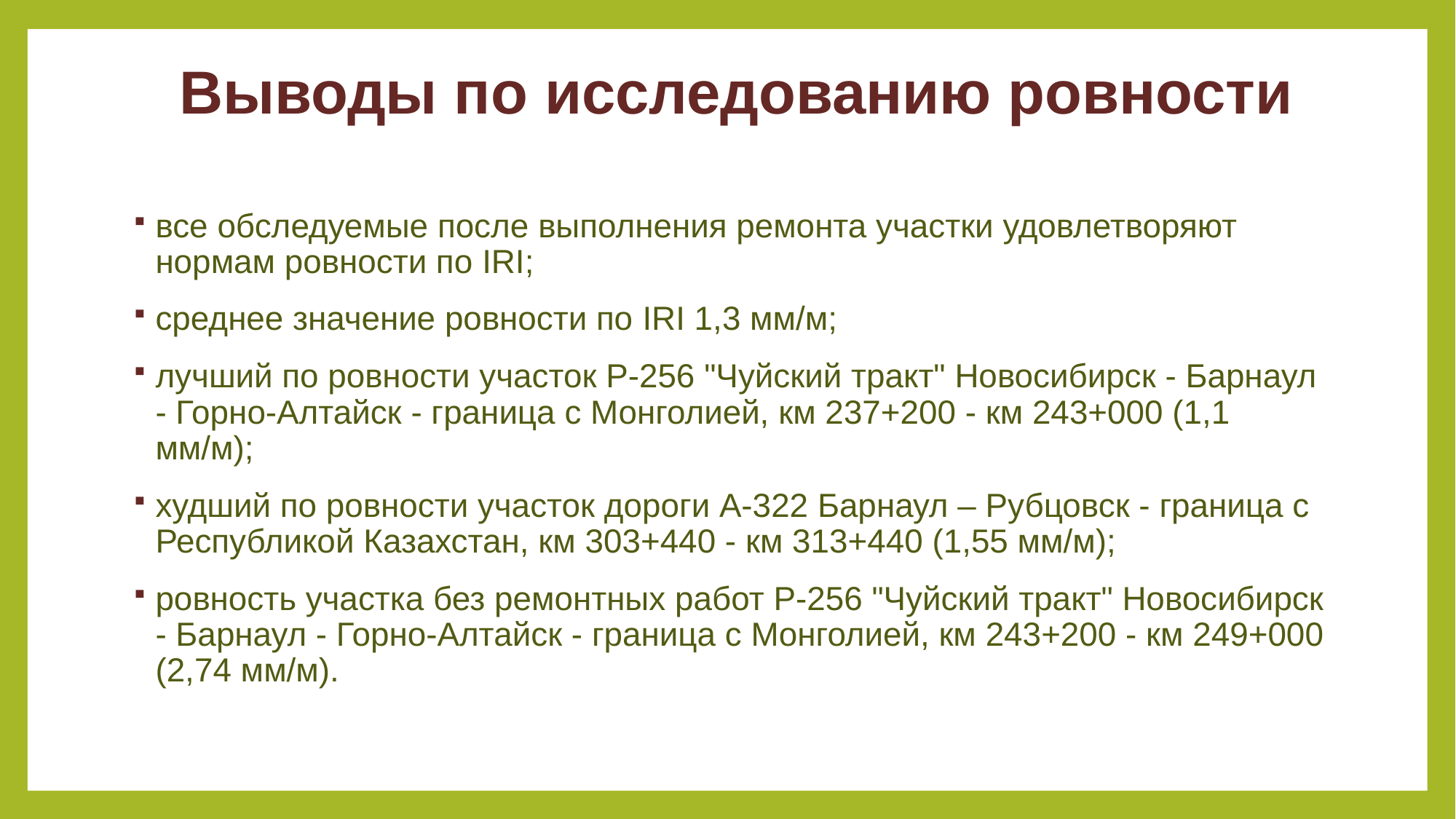

# Выводы по исследованию ровности
все обследуемые после выполнения ремонта участки удовлетворяют нормам ровности по IRI;
среднее значение ровности по IRI 1,3 мм/м;
лучший по ровности участок Р-256 "Чуйский тракт" Новосибирск - Барнаул - Горно-Алтайск - граница с Монголией, км 237+200 - км 243+000 (1,1 мм/м);
худший по ровности участок дороги А-322 Барнаул – Рубцовск - граница с Республикой Казахстан, км 303+440 - км 313+440 (1,55 мм/м);
ровность участка без ремонтных работ Р-256 "Чуйский тракт" Новосибирск - Барнаул - Горно-Алтайск - граница с Монголией, км 243+200 - км 249+000 (2,74 мм/м).